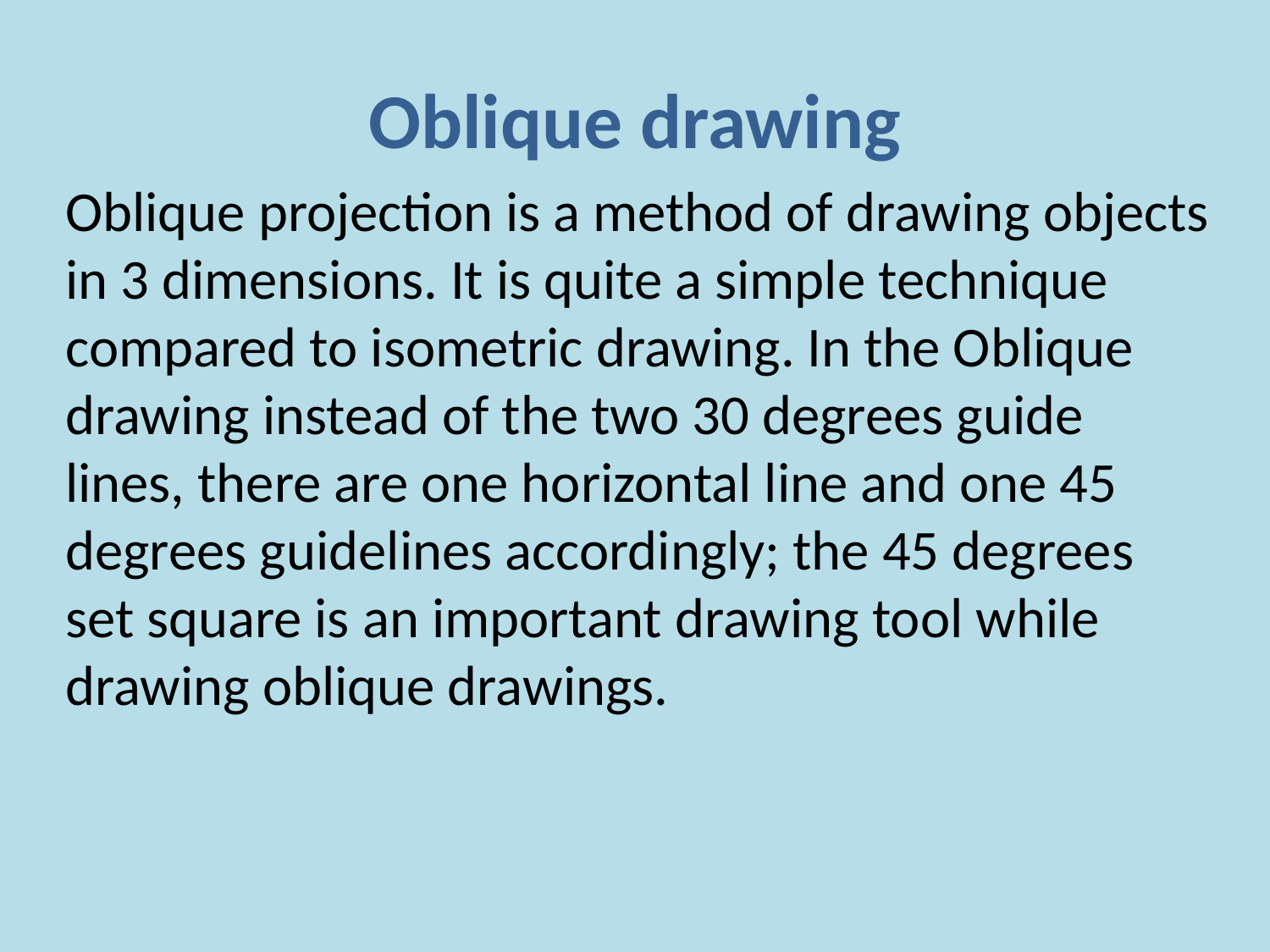

# Oblique drawing
Oblique projection is a method of drawing objects in 3 dimensions. It is quite a simple technique compared to isometric drawing. In the Oblique drawing instead of the two 30 degrees guide lines, there are one horizontal line and one 45 degrees guidelines accordingly; the 45 degrees set square is an important drawing tool while drawing oblique drawings.